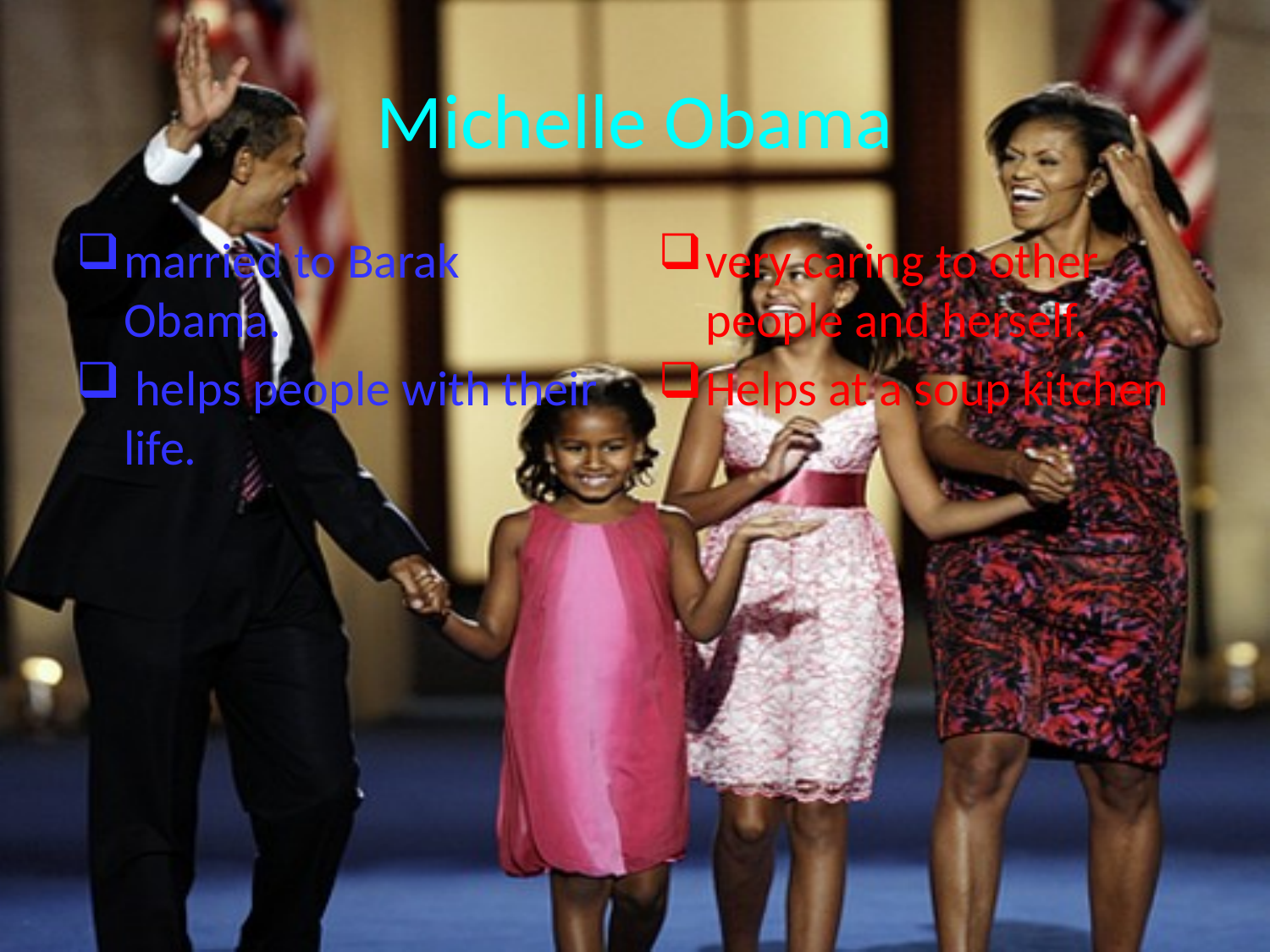

# Michelle Obama
married to Barak Obama.
 helps people with their life.
very caring to other people and herself.
Helps at a soup kitchen